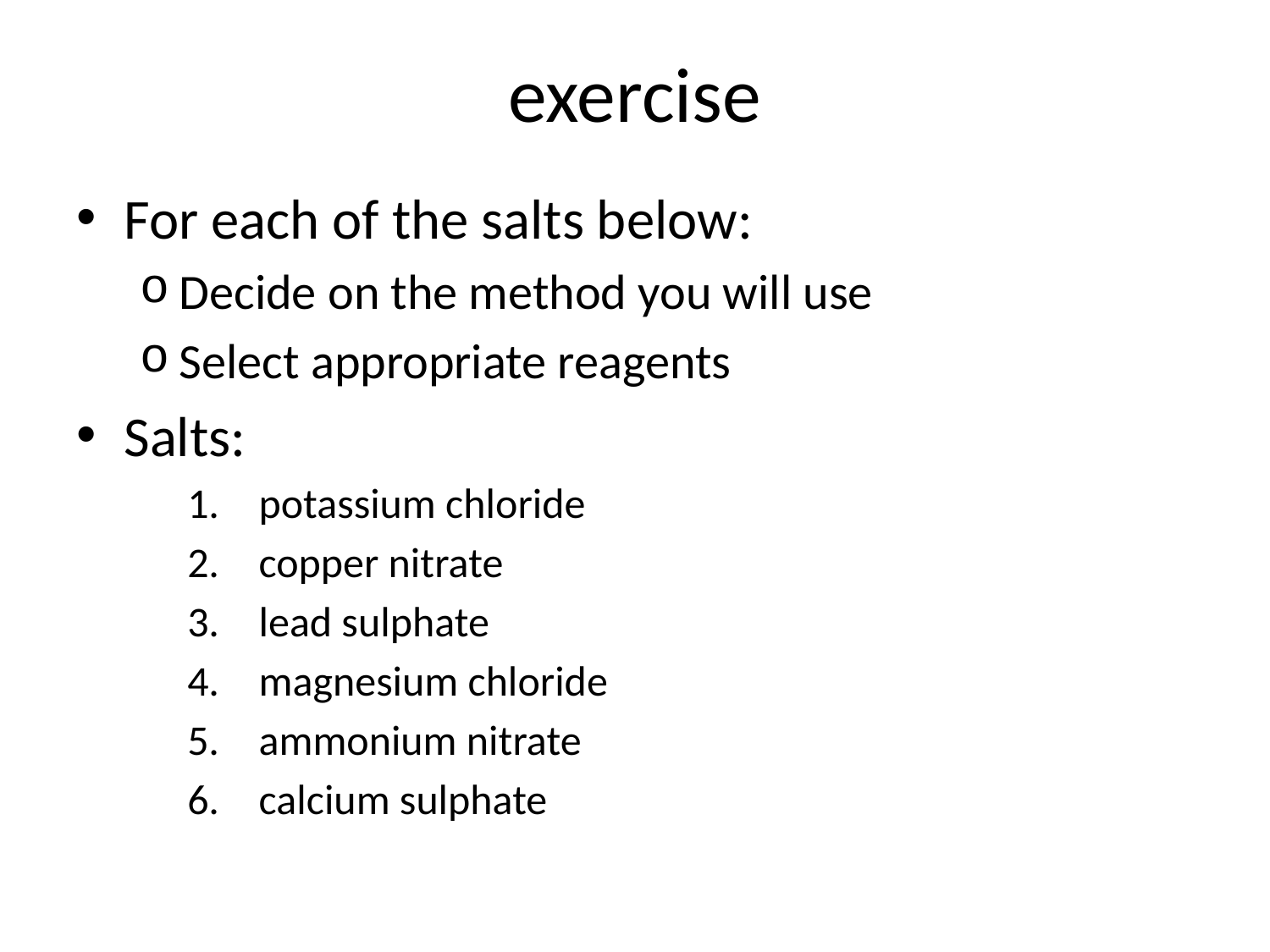

# exercise
For each of the salts below:
Decide on the method you will use
Select appropriate reagents
Salts:
potassium chloride
copper nitrate
lead sulphate
magnesium chloride
ammonium nitrate
calcium sulphate